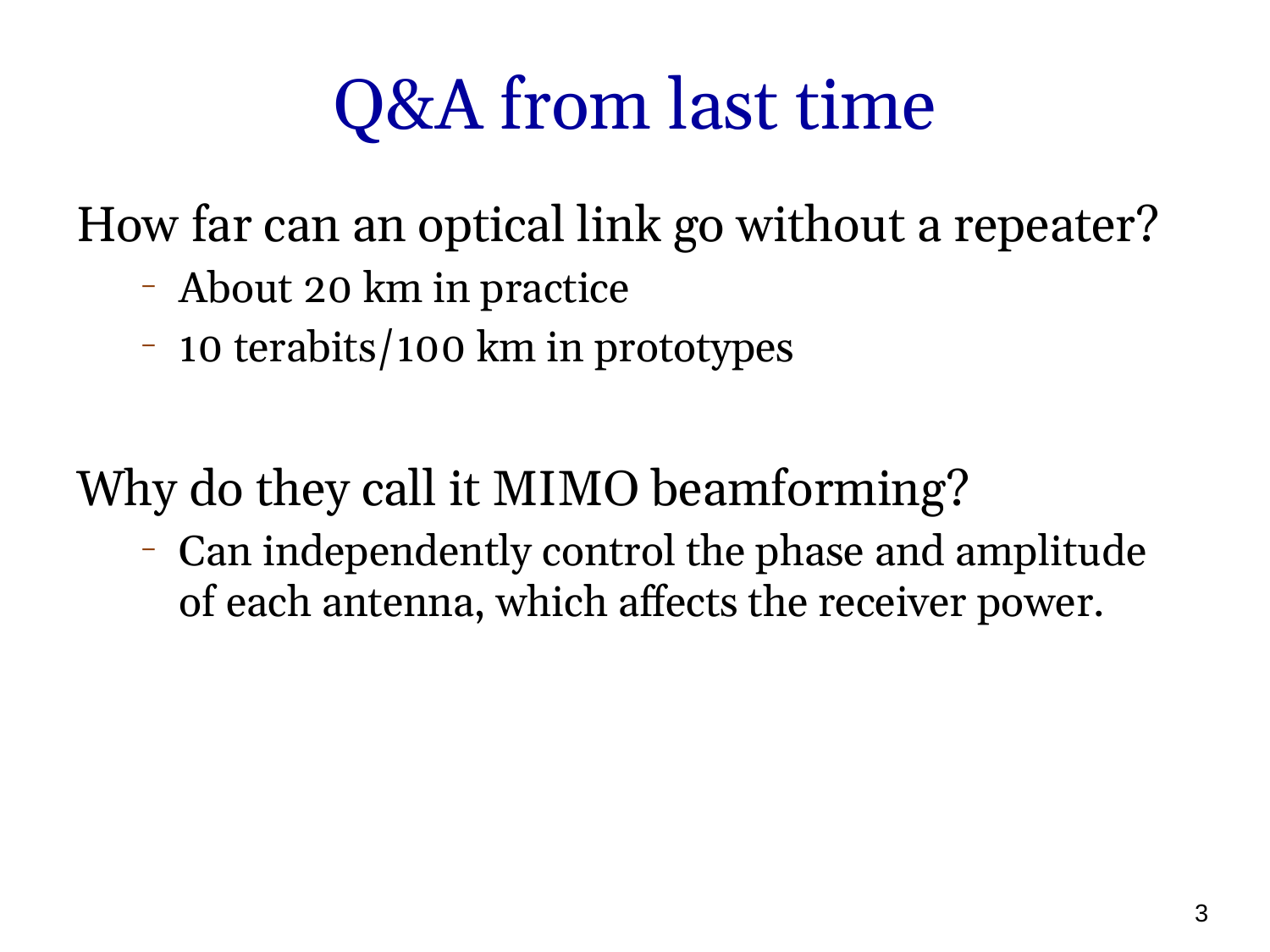

# Q&A from last time
How far can an optical link go without a repeater?
About 20 km in practice
10 terabits/100 km in prototypes

Why do they call it MIMO beamforming?
Can independently control the phase and amplitude of each antenna, which affects the receiver power.
3